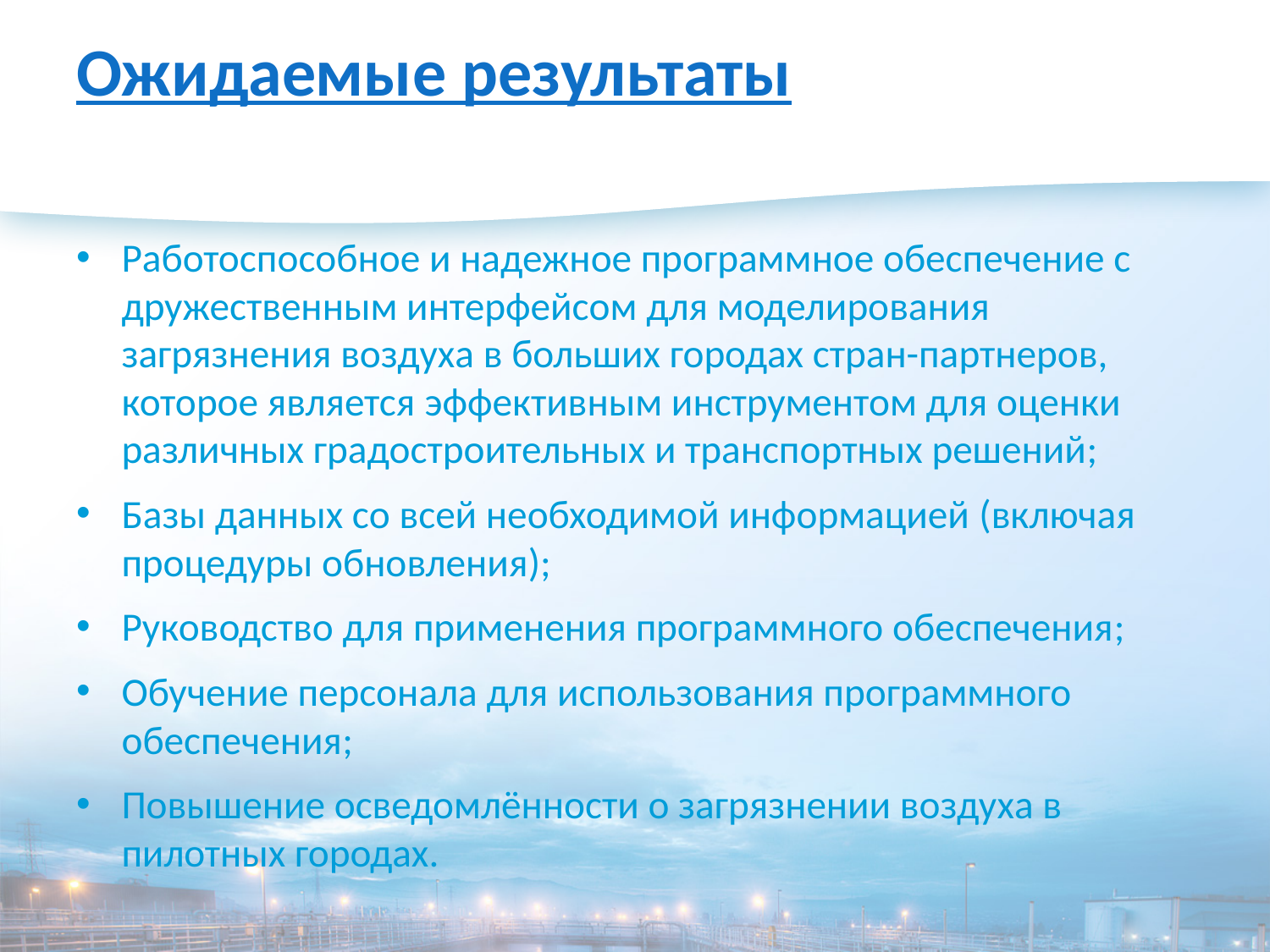

# Ожидаемые результаты
Работоспособное и надежное программное обеспечение с дружественным интерфейсом для моделирования загрязнения воздуха в больших городах стран-партнеров, которое является эффективным инструментом для оценки различных градостроительных и транспортных решений;
Базы данных со всей необходимой информацией (включая процедуры обновления);
Руководство для применения программного обеспечения;
Обучение персонала для использования программного обеспечения;
Повышение осведомлённости о загрязнении воздуха в пилотных городах.